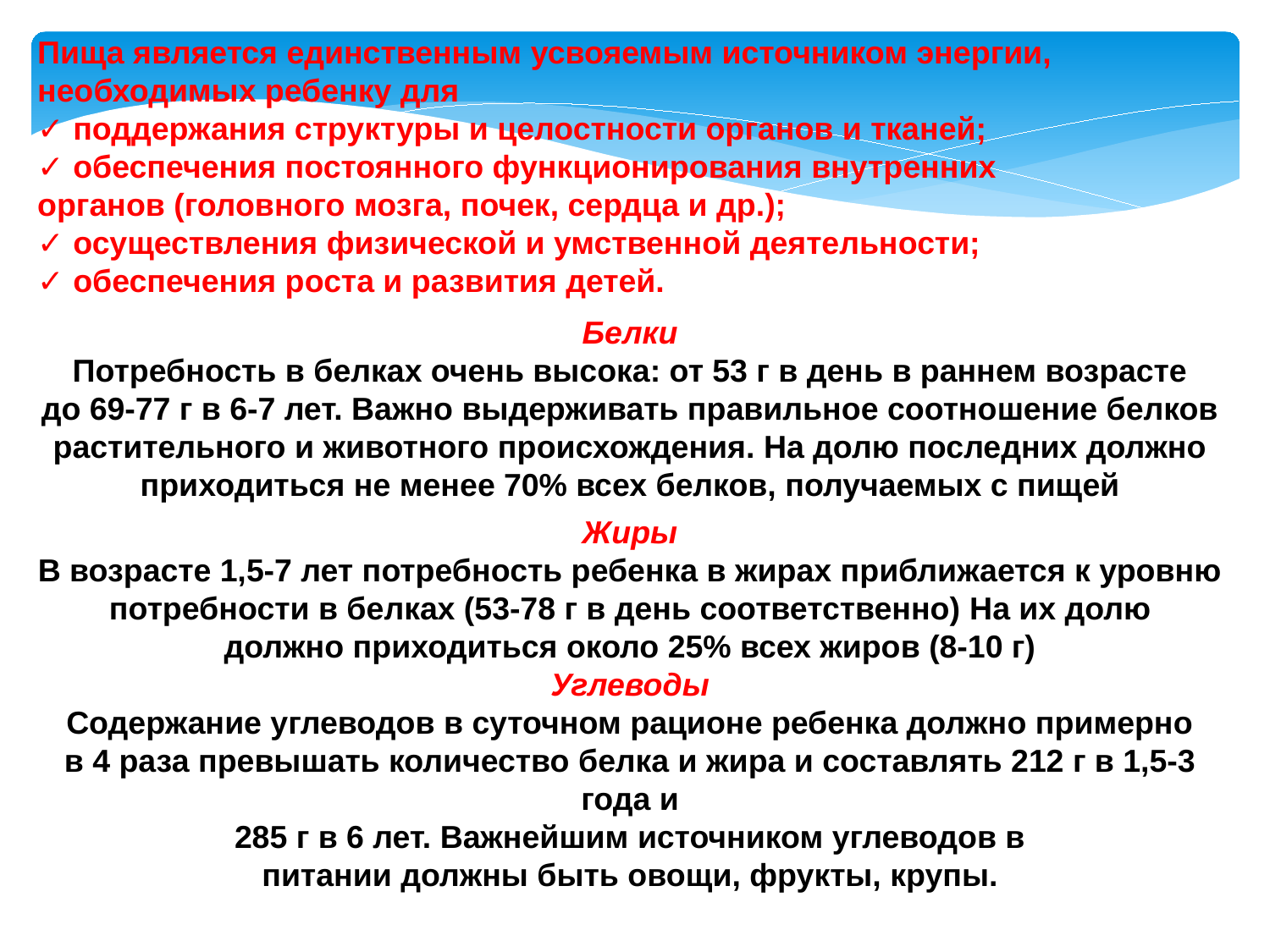

Пища является единственным усвояемым источником энергии,
необходимых ребенку для
✓ поддержания структуры и целостности органов и тканей;
✓ обеспечения постоянного функционирования внутренних
органов (головного мозга, почек, сердца и др.);
✓ осуществления физической и умственной деятельности;
✓ обеспечения роста и развития детей.
Белки
Потребность в белках очень высока: от 53 г в день в раннем возрасте
до 69-77 г в 6-7 лет. Важно выдерживать правильное соотношение белков
растительного и животного происхождения. На долю последних должно
приходиться не менее 70% всех белков, получаемых с пищей
Жиры
В возрасте 1,5-7 лет потребность ребенка в жирах приближается к уровню
потребности в белках (53-78 г в день соответственно) На их долю
должно приходиться около 25% всех жиров (8-10 г)
Углеводы
Содержание углеводов в суточном рационе ребенка должно примерно
в 4 раза превышать количество белка и жира и составлять 212 г в 1,5-3 года и
285 г в 6 лет. Важнейшим источником углеводов в
питании должны быть овощи, фрукты, крупы.